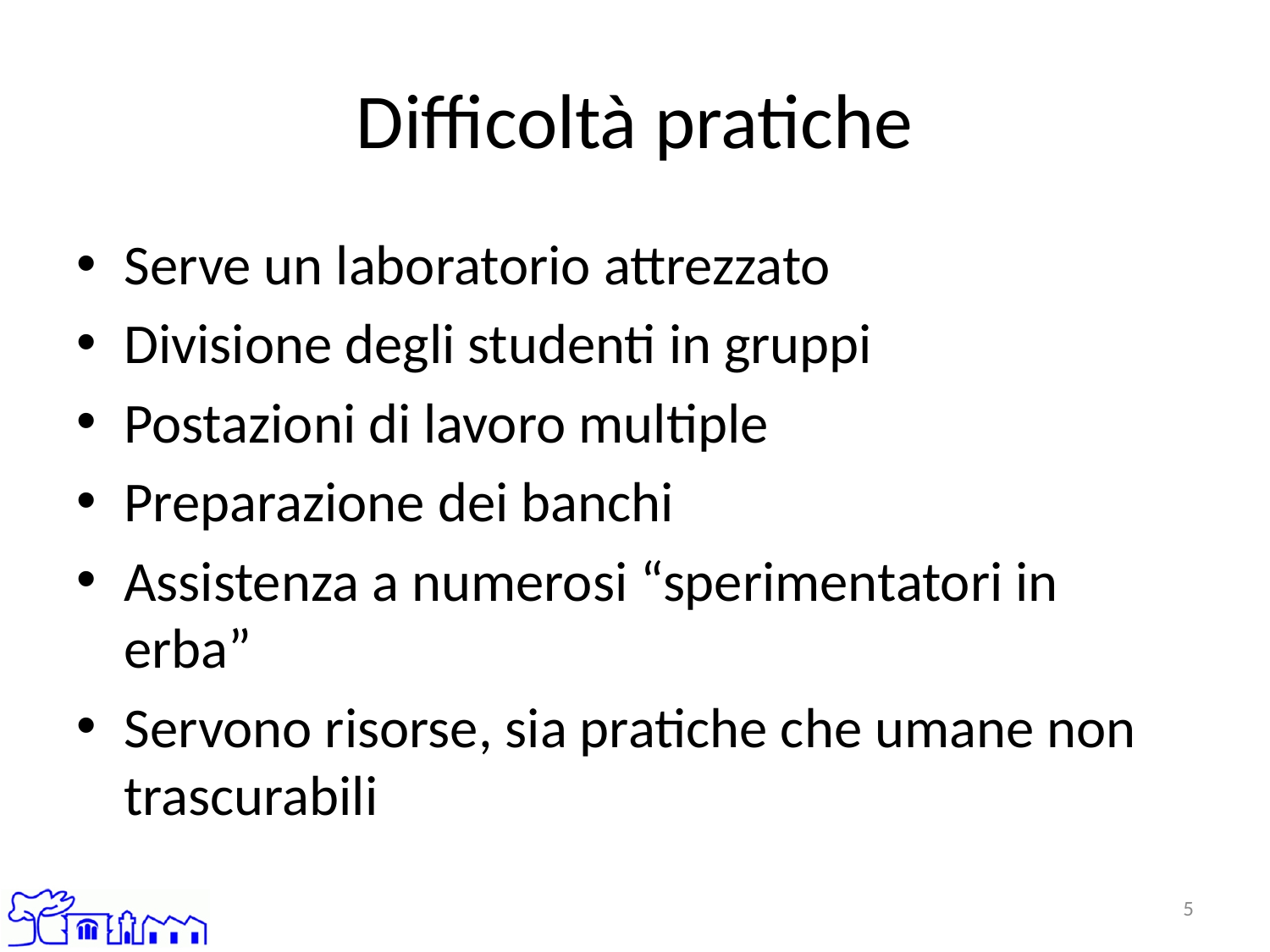

# Difficoltà pratiche
Serve un laboratorio attrezzato
Divisione degli studenti in gruppi
Postazioni di lavoro multiple
Preparazione dei banchi
Assistenza a numerosi “sperimentatori in erba”
Servono risorse, sia pratiche che umane non trascurabili
5